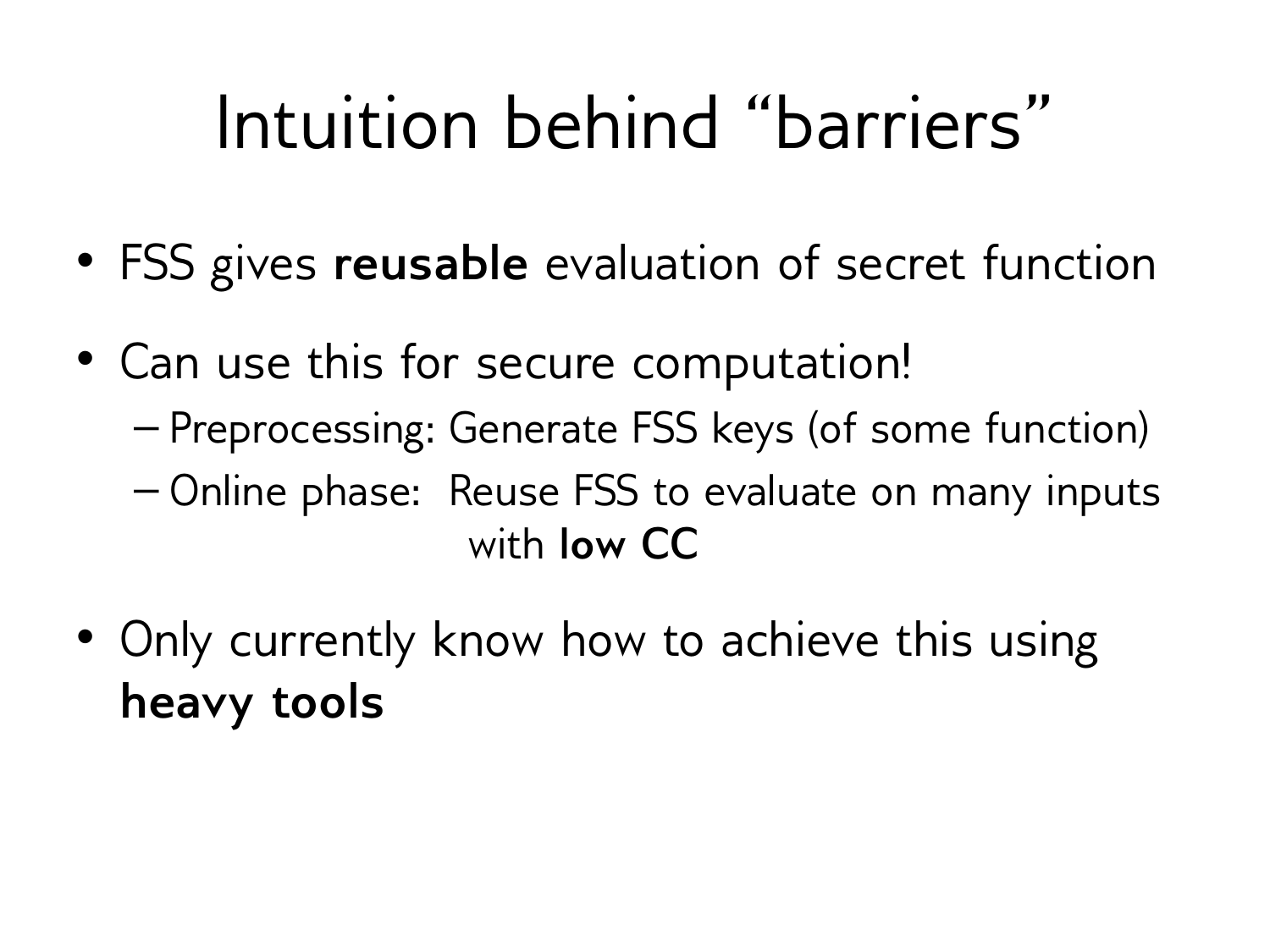

# Intuition behind “barriers”
FSS gives reusable evaluation of secret function

Can use this for secure computation!
Preprocessing: Generate FSS keys (of some function)
Online phase:  Reuse FSS to evaluate on many inputs
                      with low CC

Only currently know how to achieve this using heavy tools